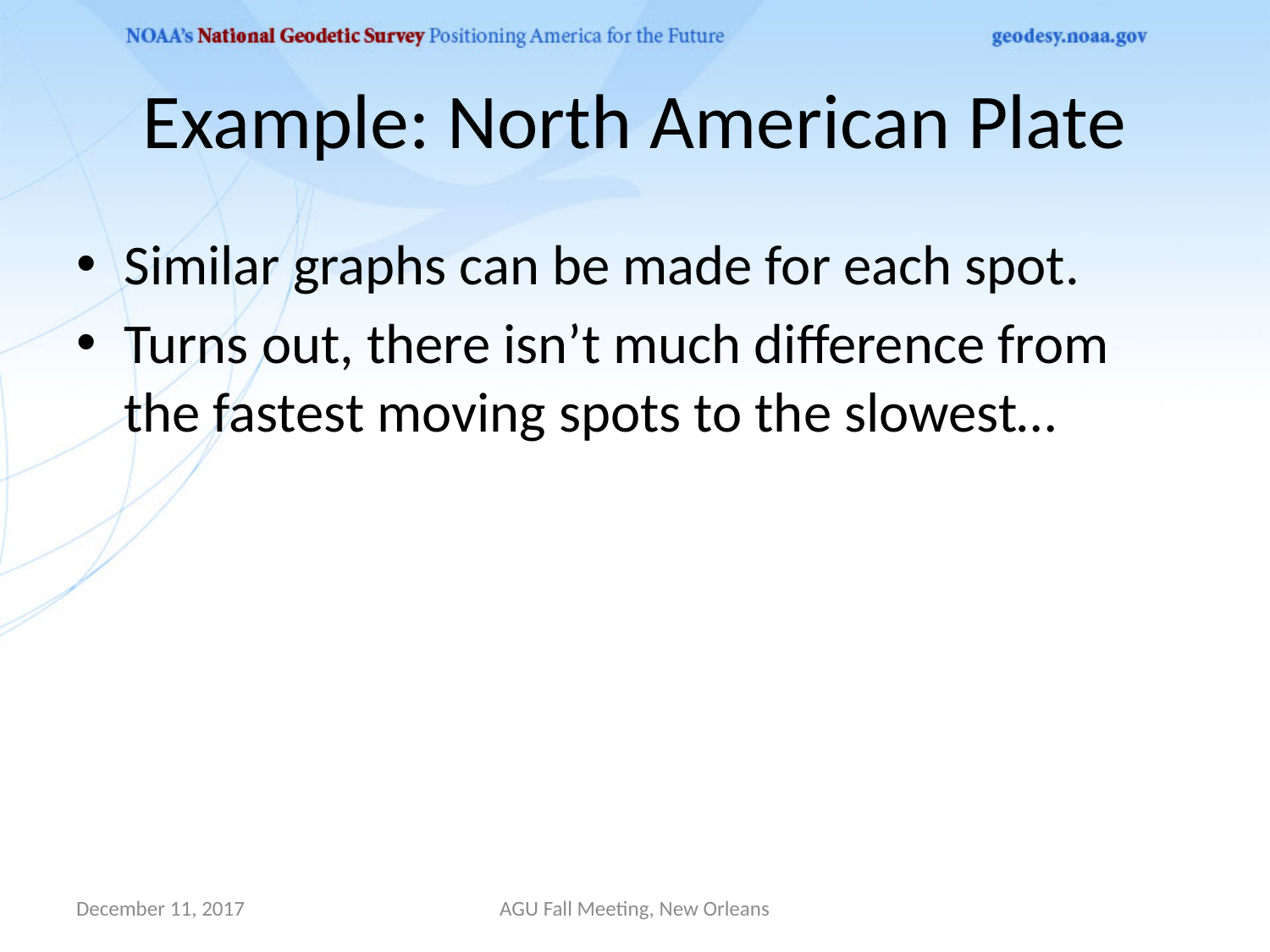

# Example: North American Plate
Similar graphs can be made for each spot.
Turns out, there isn’t much difference from the fastest moving spots to the slowest…
December 11, 2017
AGU Fall Meeting, New Orleans